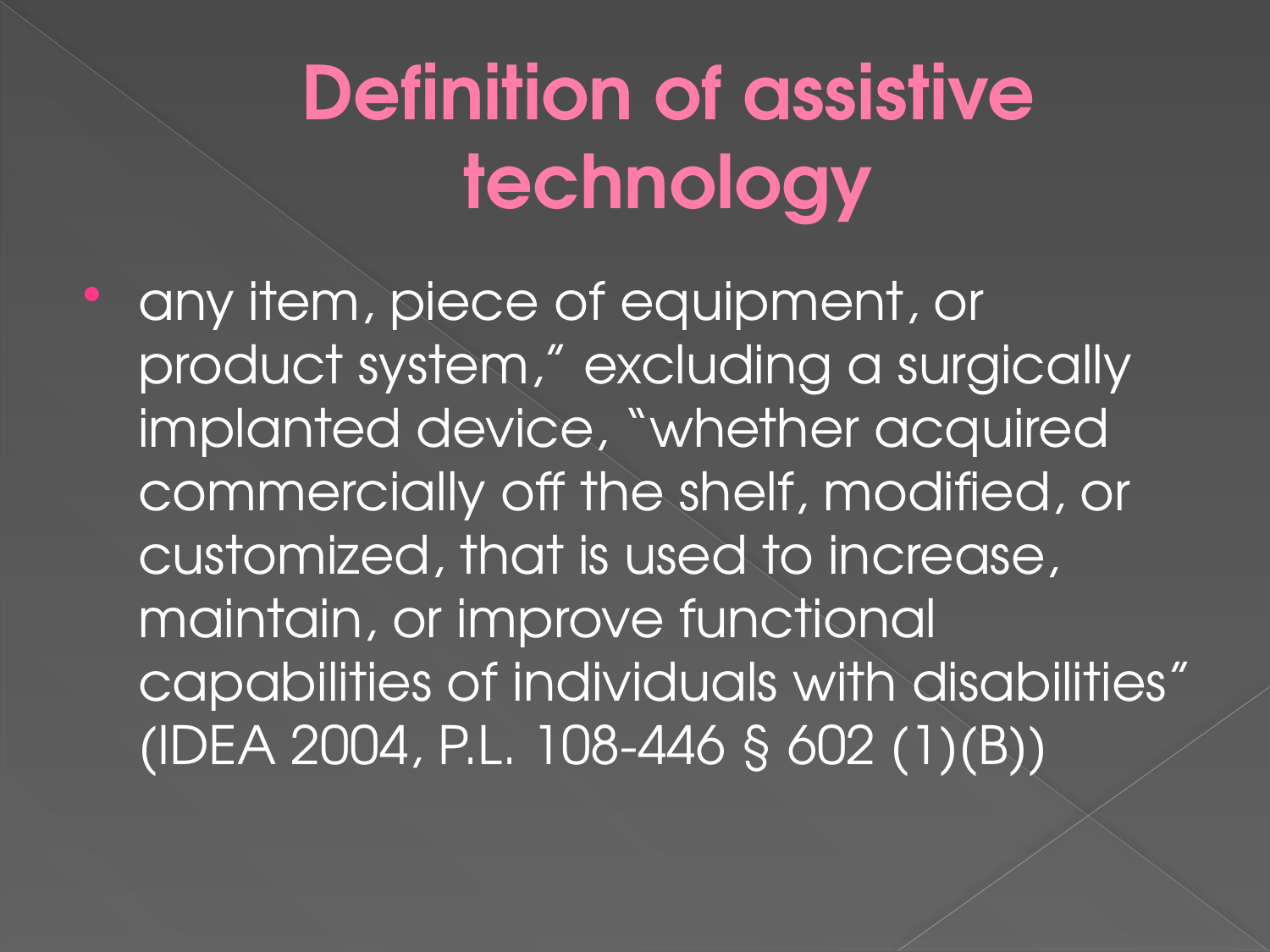

# Definition of assistive technology
any item, piece of equipment, or product system,” excluding a surgically implanted device, “whether acquired commercially off the shelf, modified, or customized, that is used to increase, maintain, or improve functional capabilities of individuals with disabilities” (IDEA 2004, P.L. 108-446 § 602 (1)(B))